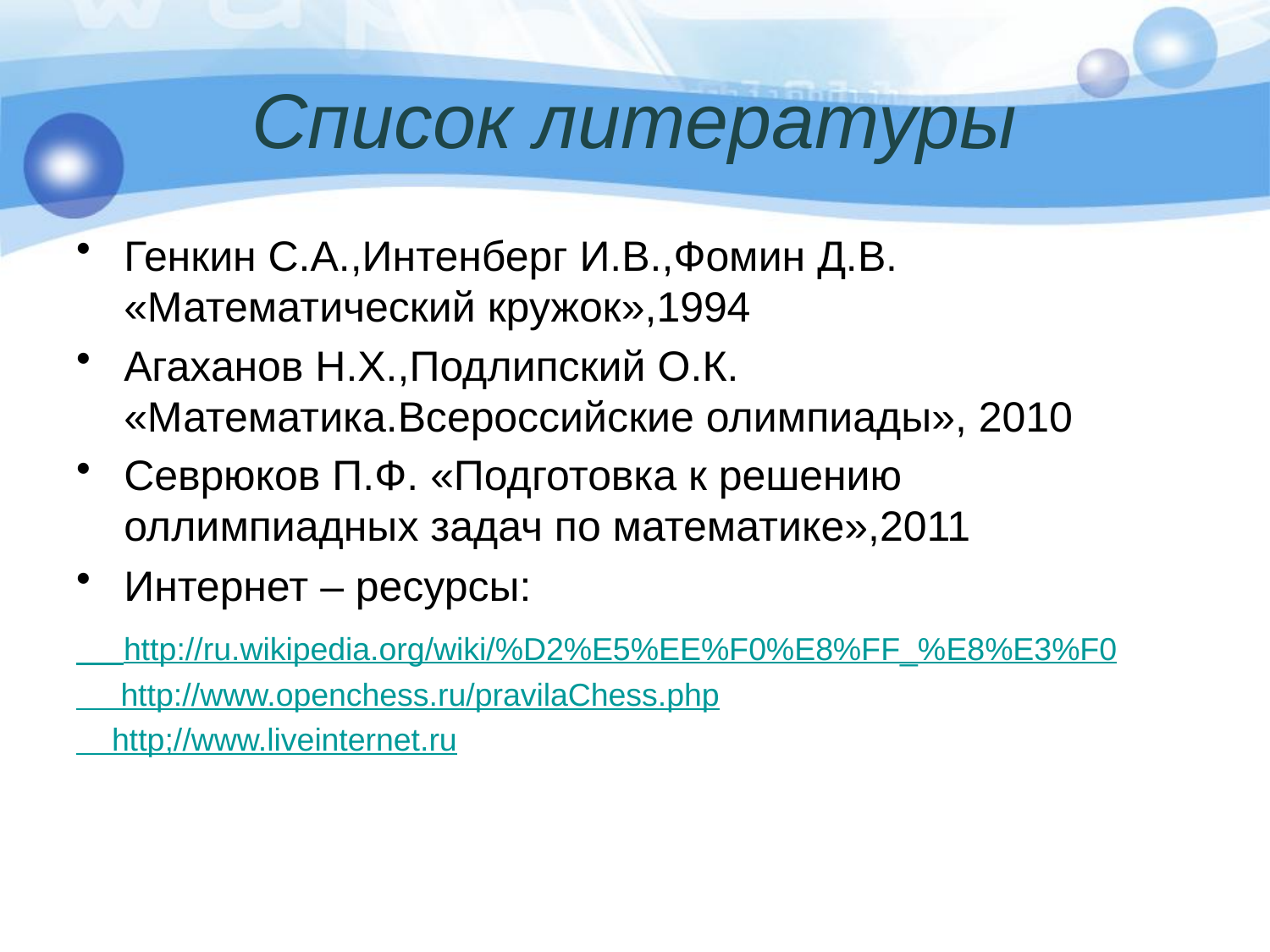

# Список литературы
Генкин С.А.,Интенберг И.В.,Фомин Д.В. «Математический кружок»,1994
Агаханов Н.Х.,Подлипский О.К. «Математика.Всероссийские олимпиады», 2010
Севрюков П.Ф. «Подготовка к решению оллимпиадных задач по математике»,2011
Интернет – ресурсы:
    http://ru.wikipedia.org/wiki/%D2%E5%EE%F0%E8%FF_%E8%E3%F0
     http://www.openchess.ru/pravilaChess.php
    http;//www.liveinternet.ru